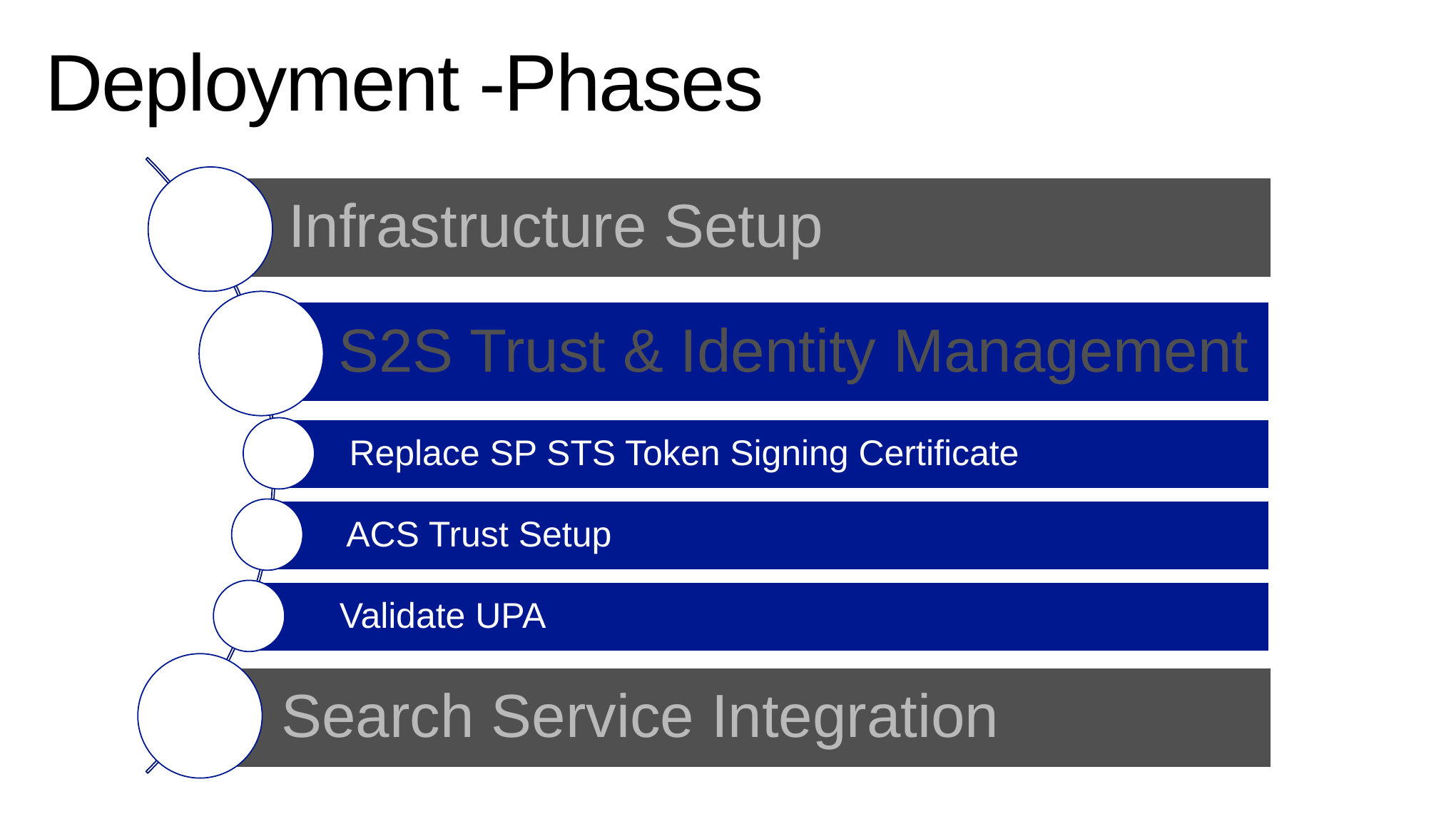

# Deployment -Phases
√

Infrastructure Setup

 S2S Trust & Identity Management

      Replace SP STS Token Signing Certificate

ACS Trust Setup

        Validate UPA

 Search Service Integration